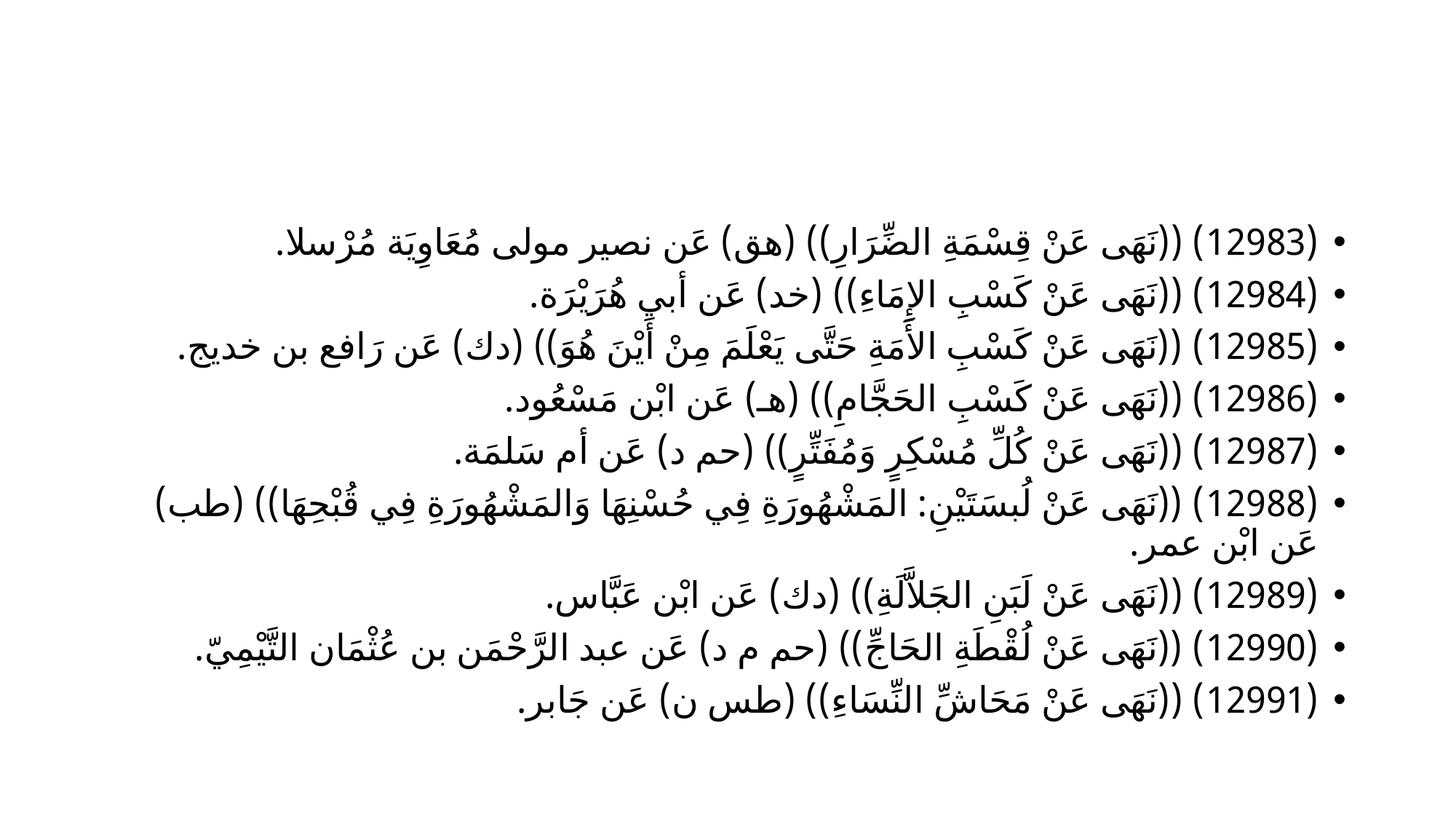

#
(12983) ((نَهَى عَنْ قِسْمَةِ الضِّرَارِ)) (هق) عَن نصير مولى مُعَاوِيَة مُرْسلا.
(12984) ((نَهَى عَنْ كَسْبِ الإِمَاءِ)) (خد) عَن أبي هُرَيْرَة.
(12985) ((نَهَى عَنْ كَسْبِ الأَمَةِ حَتَّى يَعْلَمَ مِنْ أَيْنَ هُوَ)) (دك) عَن رَافع بن خديج.
(12986) ((نَهَى عَنْ كَسْبِ الحَجَّامِ)) (هـ) عَن ابْن مَسْعُود.
(12987) ((نَهَى عَنْ كُلِّ مُسْكِرٍ وَمُفَتِّرٍ)) (حم د) عَن أم سَلمَة.
(12988) ((نَهَى عَنْ لُبسَتَيْنِ: المَشْهُورَةِ فِي حُسْنِهَا وَالمَشْهُورَةِ فِي قُبْحِهَا)) (طب) عَن ابْن عمر.
(12989) ((نَهَى عَنْ لَبَنِ الجَلاَّلَةِ)) (دك) عَن ابْن عَبَّاس.
(12990) ((نَهَى عَنْ لُقْطَةِ الحَاجِّ)) (حم م د) عَن عبد الرَّحْمَن بن عُثْمَان التَّيْمِيّ.
(12991) ((نَهَى عَنْ مَحَاشِّ النِّسَاءِ)) (طس ن) عَن جَابر.